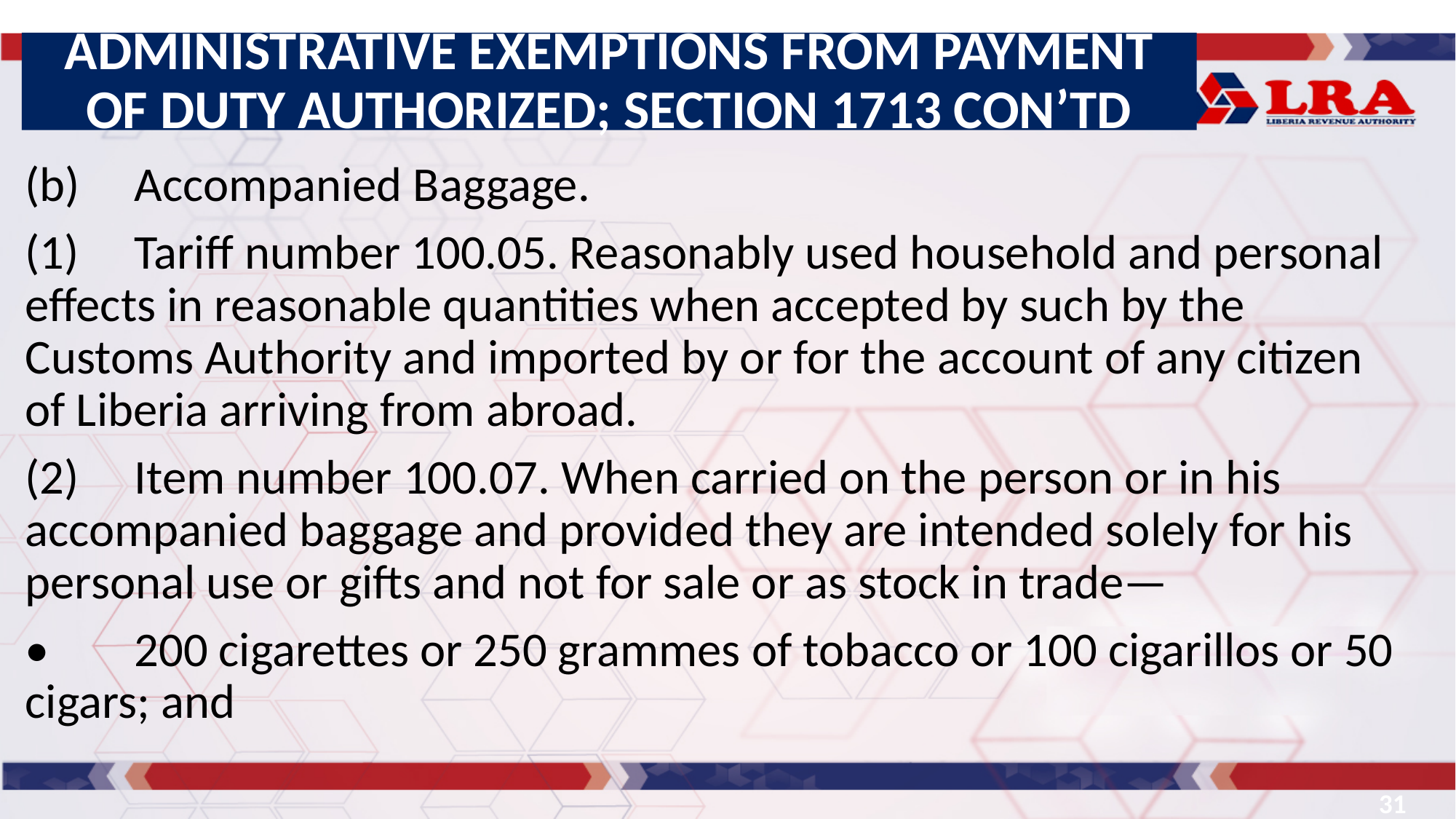

ADMINISTRATIVE EXEMPTIONS FROM PAYMENT OF DUTY AUTHORIZED; SECTION 1713 CON’TD

(b)	Accompanied Baggage.
(1)	Tariff number 100.05. Reasonably used household and personal effects in reasonable quantities when accepted by such by the Customs Authority and imported by or for the account of any citizen of Liberia arriving from abroad.
(2)	Item number 100.07. When carried on the person or in his accompanied baggage and provided they are intended solely for his personal use or gifts and not for sale or as stock in trade—
•	200 cigarettes or 250 grammes of tobacco or 100 cigarillos or 50 cigars; and

31